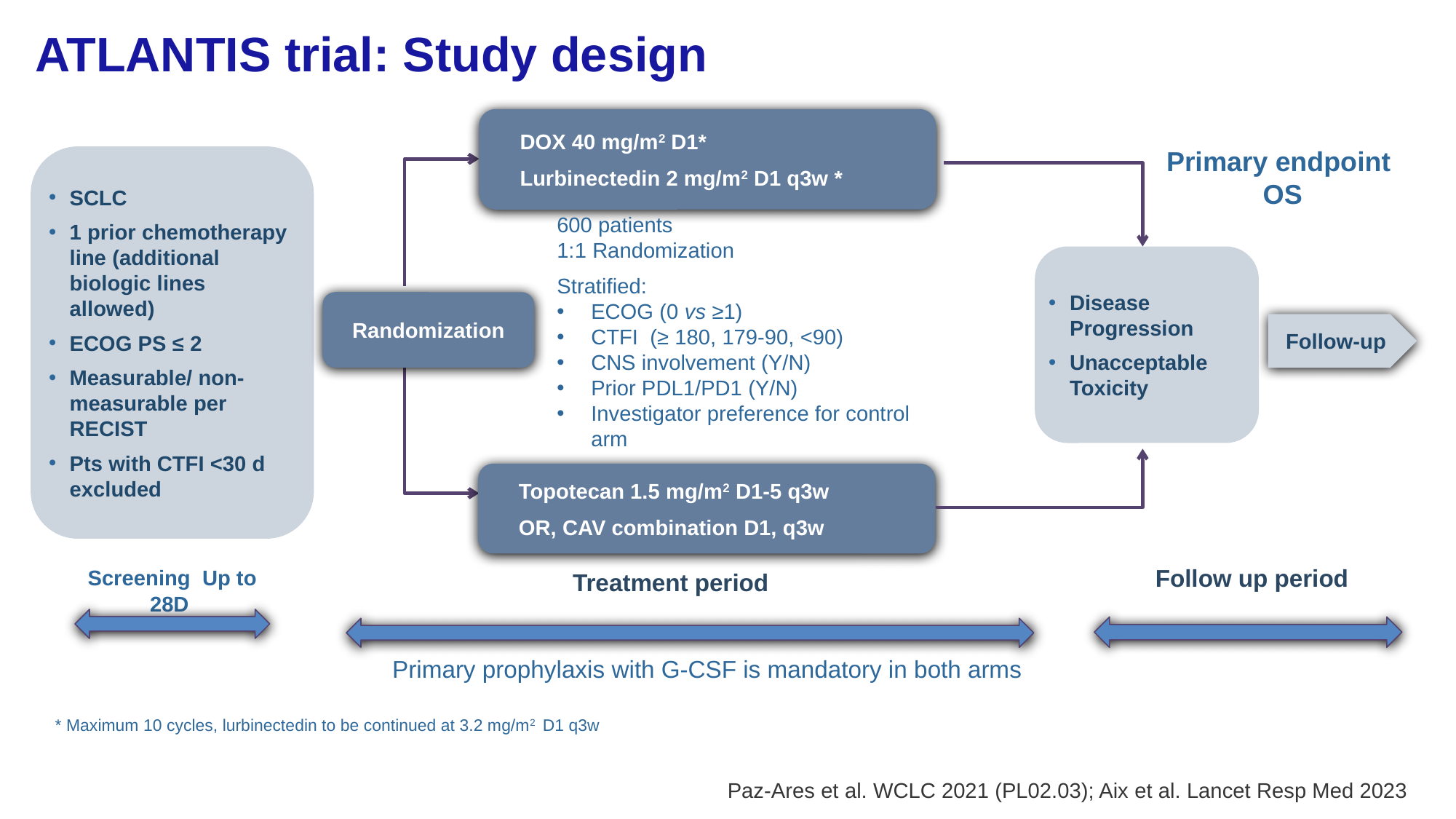

# ATLANTIS trial: Study design

DOX 40 mg/m2 D1*
Lurbinectedin 2 mg/m2 D1 q3w *
Primary endpoint
OS
SCLC
1 prior chemotherapy line (additional biologic lines allowed)
ECOG PS ≤ 2
Measurable/ non-measurable per RECIST
Pts with CTFI <30 d excluded

600 patients
1:1 Randomization

Stratified:
ECOG (0 vs ≥1)
CTFI  (≥ 180, 179-90, <90)
CNS involvement (Y/N)
Prior PDL1/PD1 (Y/N)
Investigator preference for control arm
Disease Progression
Unacceptable Toxicity
Randomization
Follow-up

Topotecan 1.5 mg/m2 D1-5 q3w
OR, CAV combination D1, q3w
 Follow up period
Treatment period
Screening  Up to 28D

Primary prophylaxis with G-CSF is mandatory in both arms
* Maximum 10 cycles, lurbinectedin to be continued at 3.2 mg/m2  D1 q3w

Paz-Ares et al. WCLC 2021 (PL02.03); Aix et al. Lancet Resp Med 2023